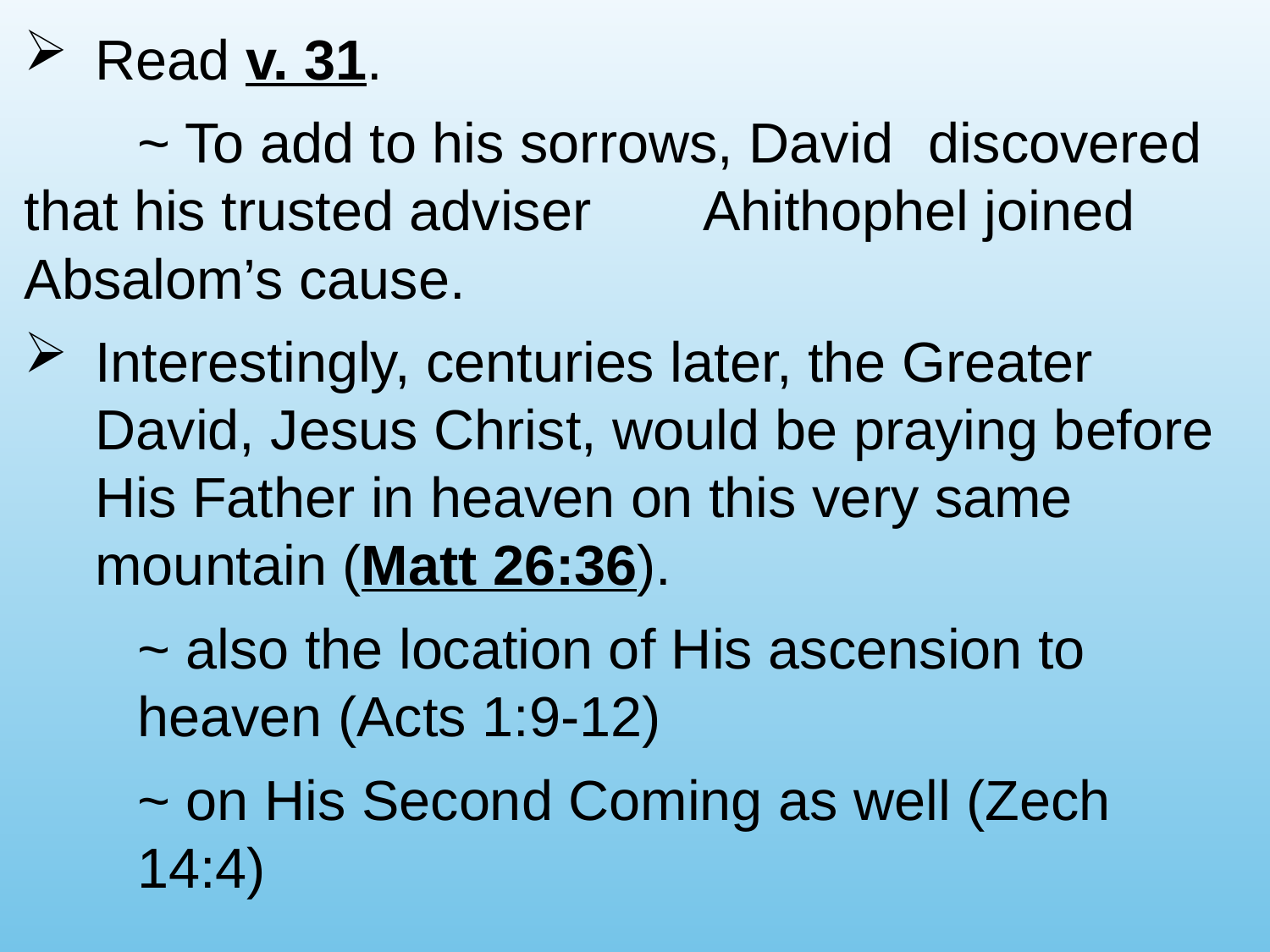

Read v. 31.
		~ To add to his sorrows, David 							discovered that his trusted adviser 						Ahithophel joined Absalom’s cause.
Interestingly, centuries later, the Greater David, Jesus Christ, would be praying before His Father in heaven on this very same mountain (Matt 26:36).
		~ also the location of His ascension to 					heaven (Acts 1:9-12)
		~ on His Second Coming as well (Zech 				14:4)